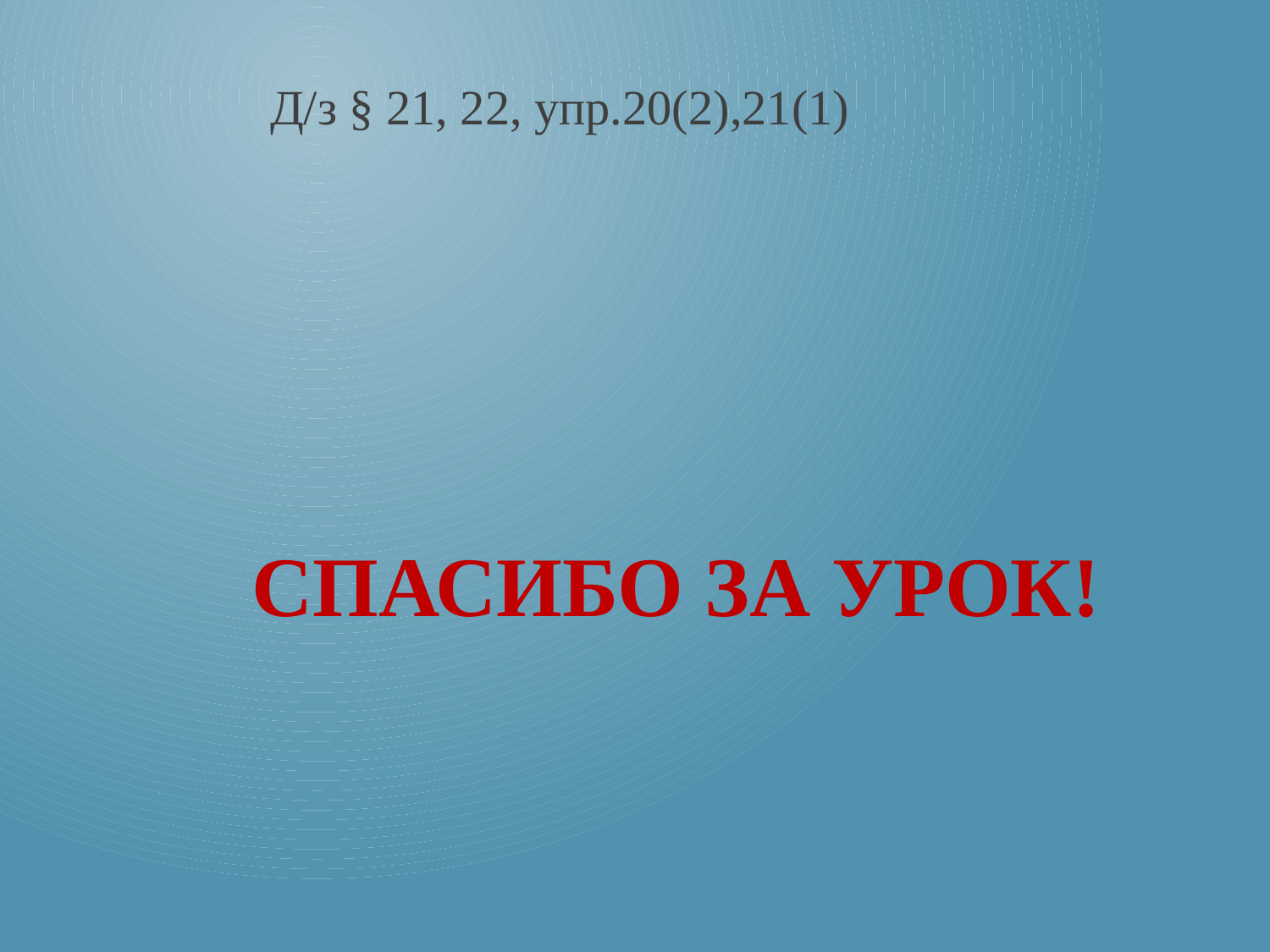

Д/з § 21, 22, упр.20(2),21(1)
СПАСИБО ЗА УРОК!